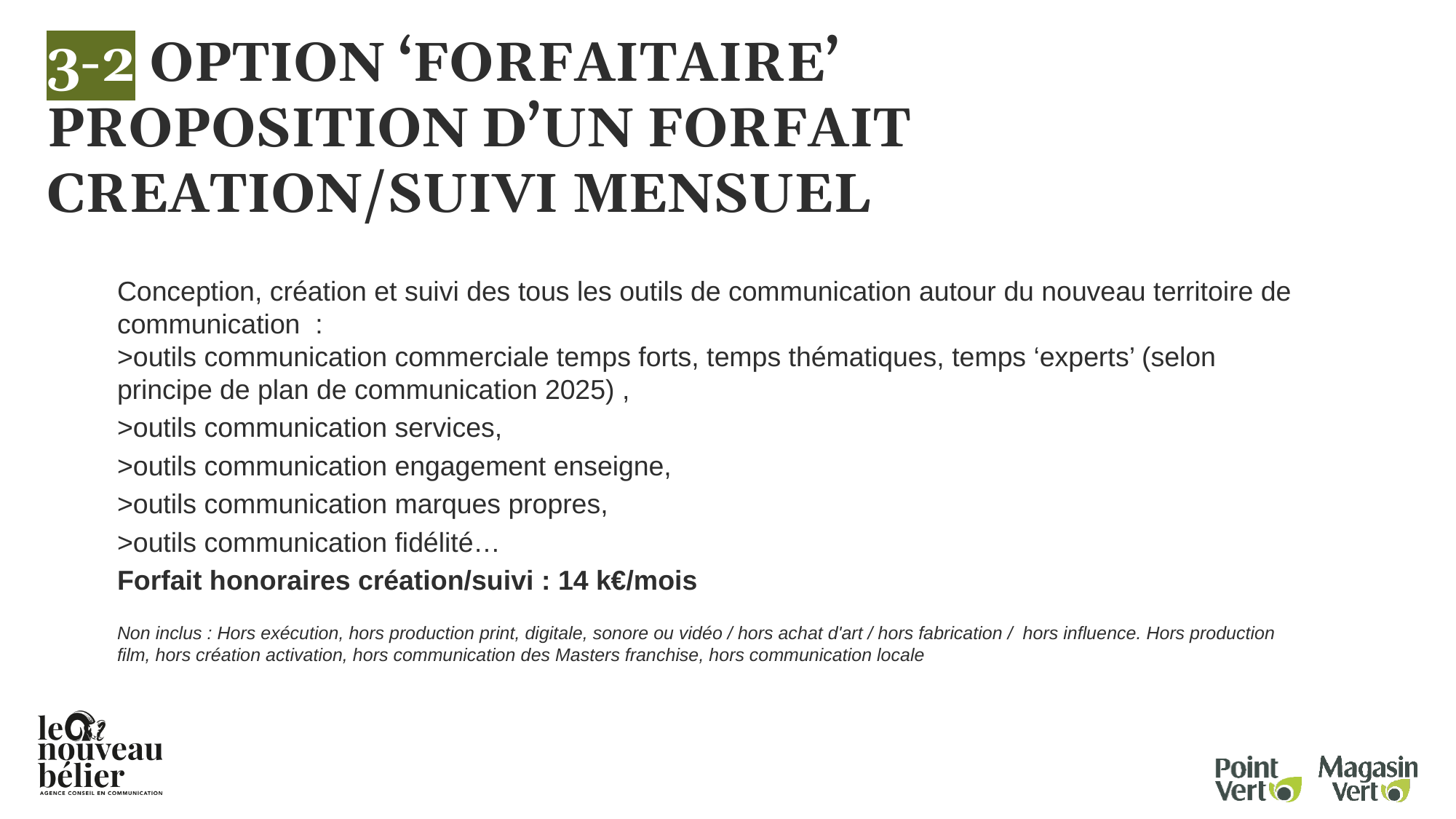

# 3-2 OPTION ‘FORFAITAIRE’ PROPOSITION D’UN FORFAIT CREATION/SUIVI MENSUEL
Conception, création et suivi des tous les outils de communication autour du nouveau territoire de communication  :
>outils communication commerciale temps forts, temps thématiques, temps ‘experts’ (selon principe de plan de communication 2025) ,
>outils communication services,
>outils communication engagement enseigne,
>outils communication marques propres,
>outils communication fidélité…
Forfait honoraires création/suivi : 14 k€/mois
Non inclus : Hors exécution, hors production print, digitale, sonore ou vidéo / hors achat d'art / hors fabrication /  hors influence. Hors production film, hors création activation, hors communication des Masters franchise, hors communication locale